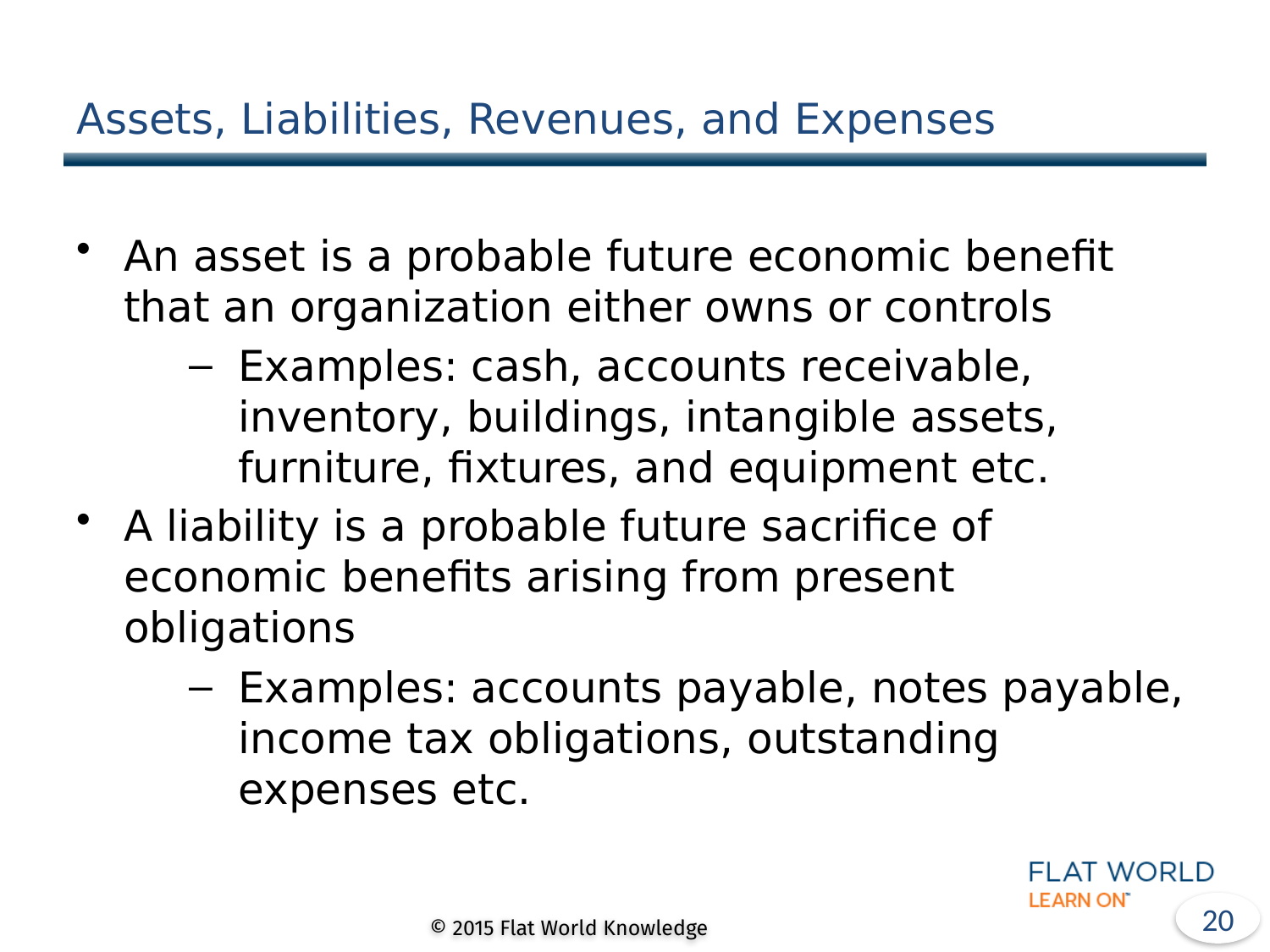

# Assets, Liabilities, Revenues, and Expenses
An asset is a probable future economic benefit that an organization either owns or controls
Examples: cash, accounts receivable, inventory, buildings, intangible assets, furniture, fixtures, and equipment etc.
A liability is a probable future sacrifice of economic benefits arising from present obligations
Examples: accounts payable, notes payable, income tax obligations, outstanding expenses etc.

20
© 2015 Flat World Knowledge